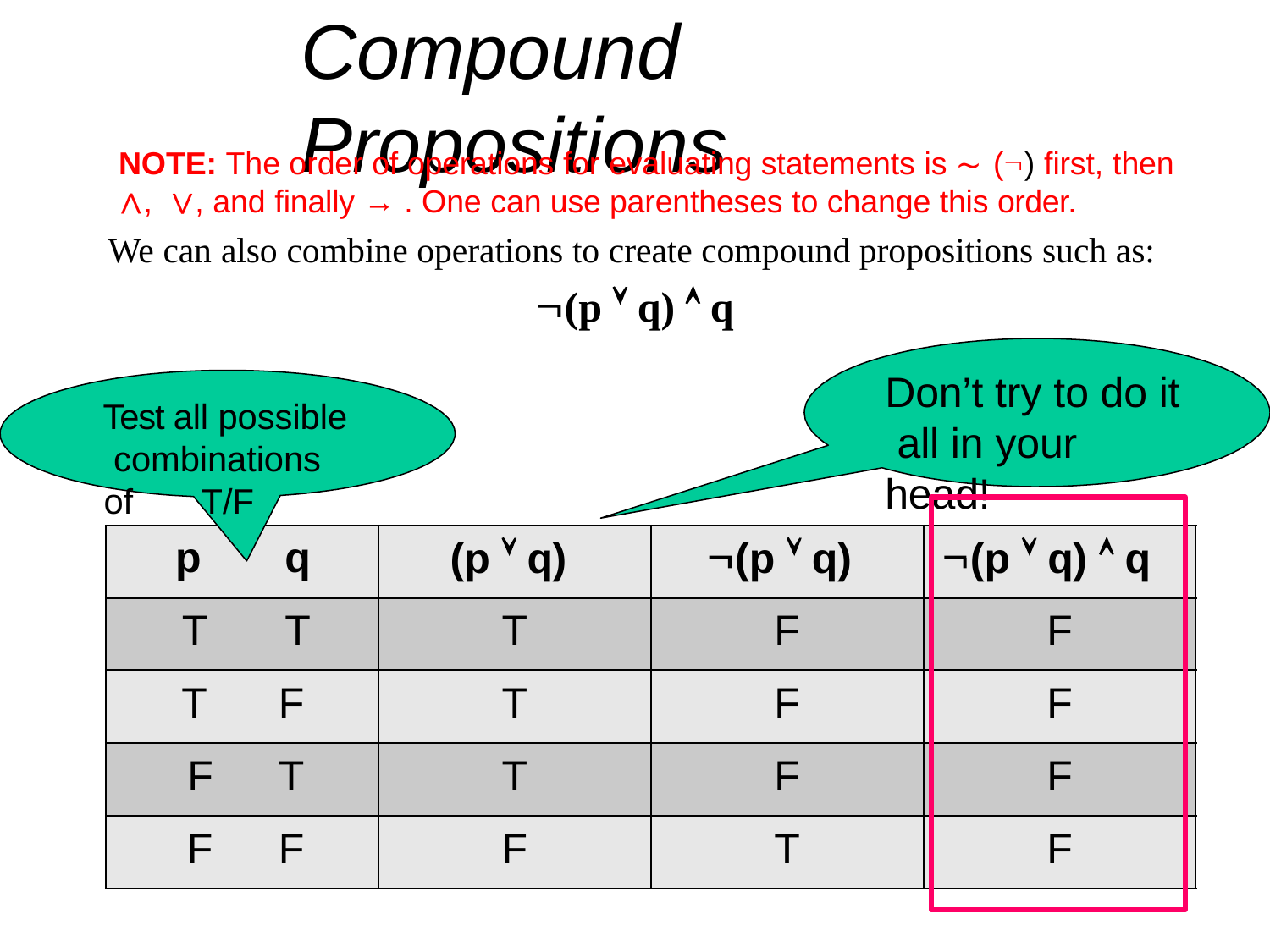

# Compound Propositions
NOTE: The order of operations for evaluating statements is ∼ (¬) first, then
∧, ∨, and finally → . One can use parentheses to change this order.
We can also combine operations to create compound propositions such as:
¬(p ∨ q) ∧ q

Don’t try to do it  all in your head!

Test all possible  combinations of
T/F

p	q
T	T

(p ∨ q)
¬(p ∨ q)
¬(p ∨ q) ∧ q
T
F
F
T	F
F	T
F	F
T
F
F
T
F
F
F
T
F